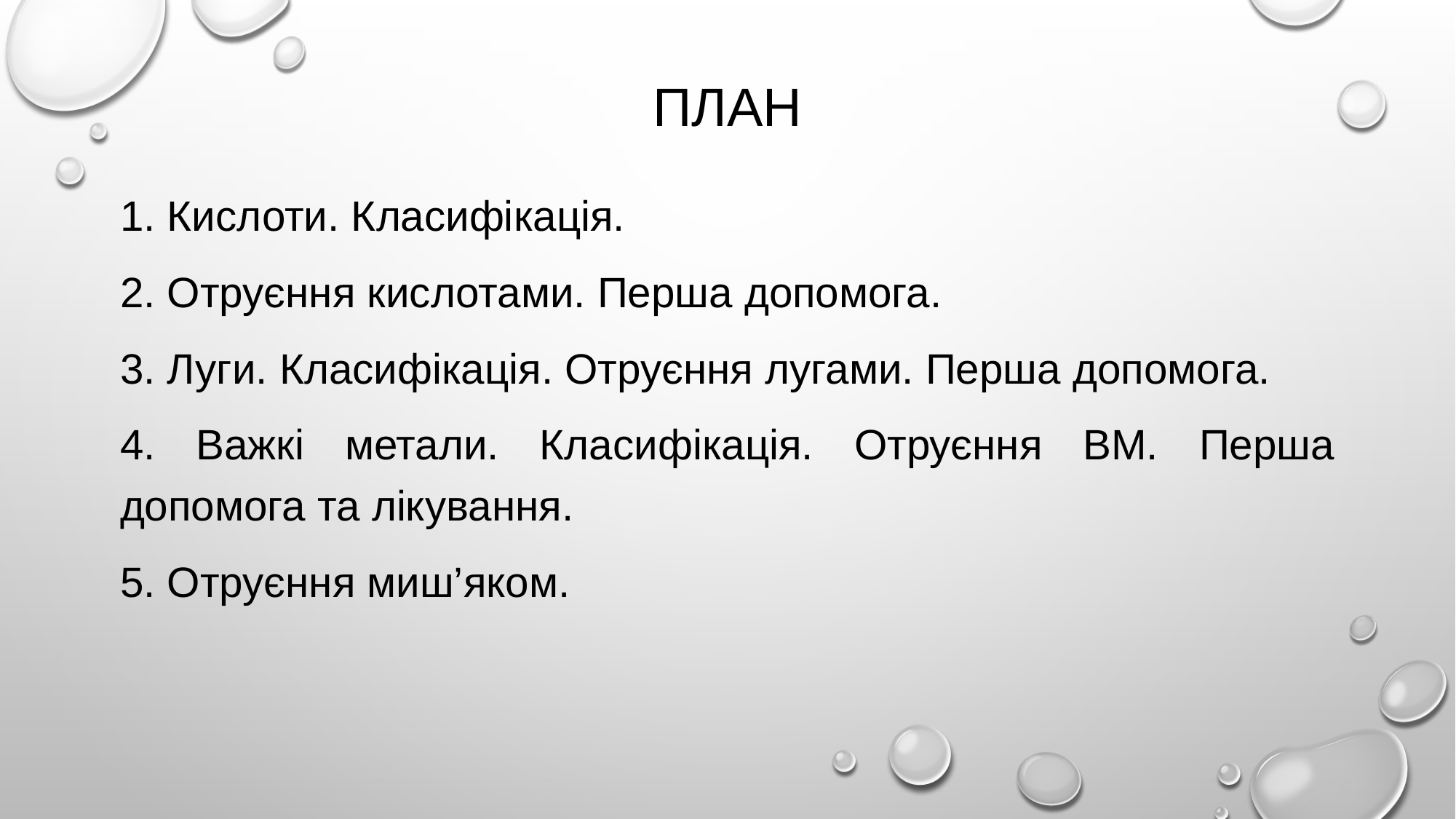

# План
1. Кислоти. Класифікація.
2. Отруєння кислотами. Перша допомога.
3. Луги. Класифікація. Отруєння лугами. Перша допомога.
4. Важкі метали. Класифікація. Отруєння ВМ. Перша допомога та лікування.
5. Отруєння миш’яком.